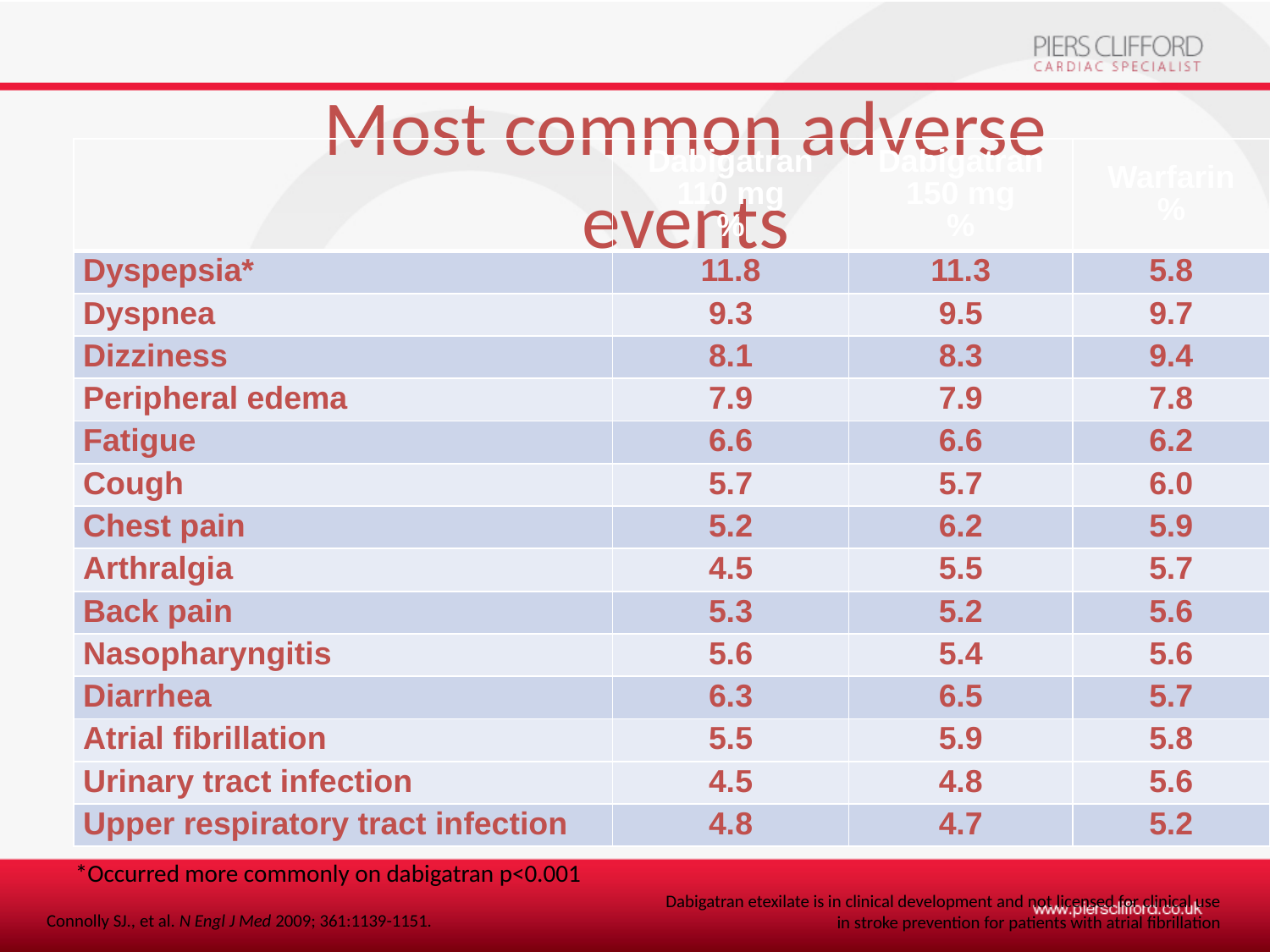

# Most common adverse events
|  | Dabigatran 110 mg % | Dabigatran 150 mg % | Warfarin % |
| --- | --- | --- | --- |
| Dyspepsia\* | 11.8 | 11.3 | 5.8 |
| Dyspnea | 9.3 | 9.5 | 9.7 |
| Dizziness | 8.1 | 8.3 | 9.4 |
| Peripheral edema | 7.9 | 7.9 | 7.8 |
| Fatigue | 6.6 | 6.6 | 6.2 |
| Cough | 5.7 | 5.7 | 6.0 |
| Chest pain | 5.2 | 6.2 | 5.9 |
| Arthralgia | 4.5 | 5.5 | 5.7 |
| Back pain | 5.3 | 5.2 | 5.6 |
| Nasopharyngitis | 5.6 | 5.4 | 5.6 |
| Diarrhea | 6.3 | 6.5 | 5.7 |
| Atrial fibrillation | 5.5 | 5.9 | 5.8 |
| Urinary tract infection | 4.5 | 4.8 | 5.6 |
| Upper respiratory tract infection | 4.8 | 4.7 | 5.2 |
*Occurred more commonly on dabigatran p<0.001
Dabigatran etexilate is in clinical development and not licensed for clinical use in stroke prevention for patients with atrial fibrillation
Connolly SJ., et al. N Engl J Med 2009; 361:1139-1151.